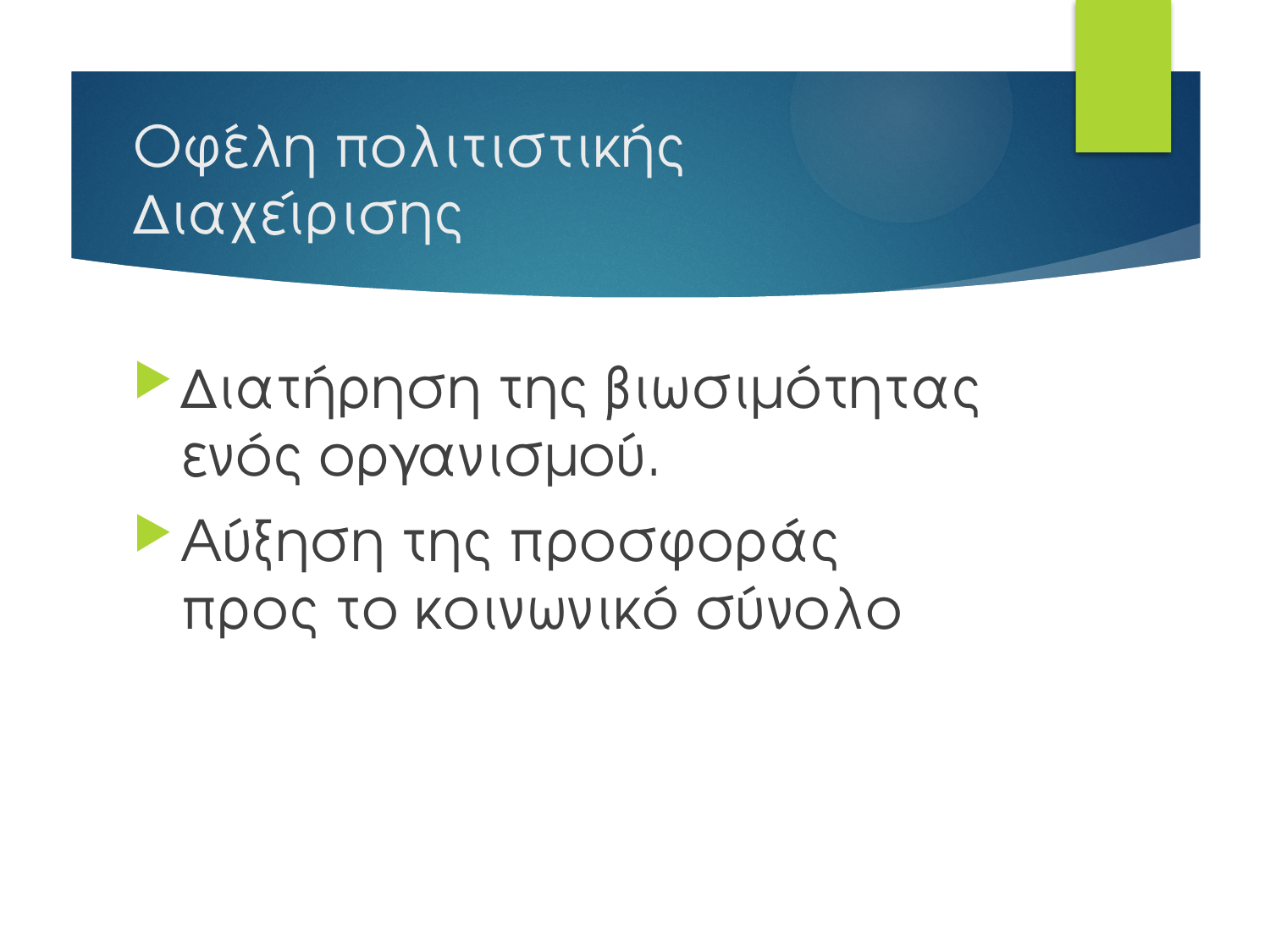

# Οφέλη πολιτιστικής Διαχείρισης
Διατήρηση της βιωσιμότητας ενός οργανισμού.
Αύξηση της προσφοράς προς το κοινωνικό σύνολο